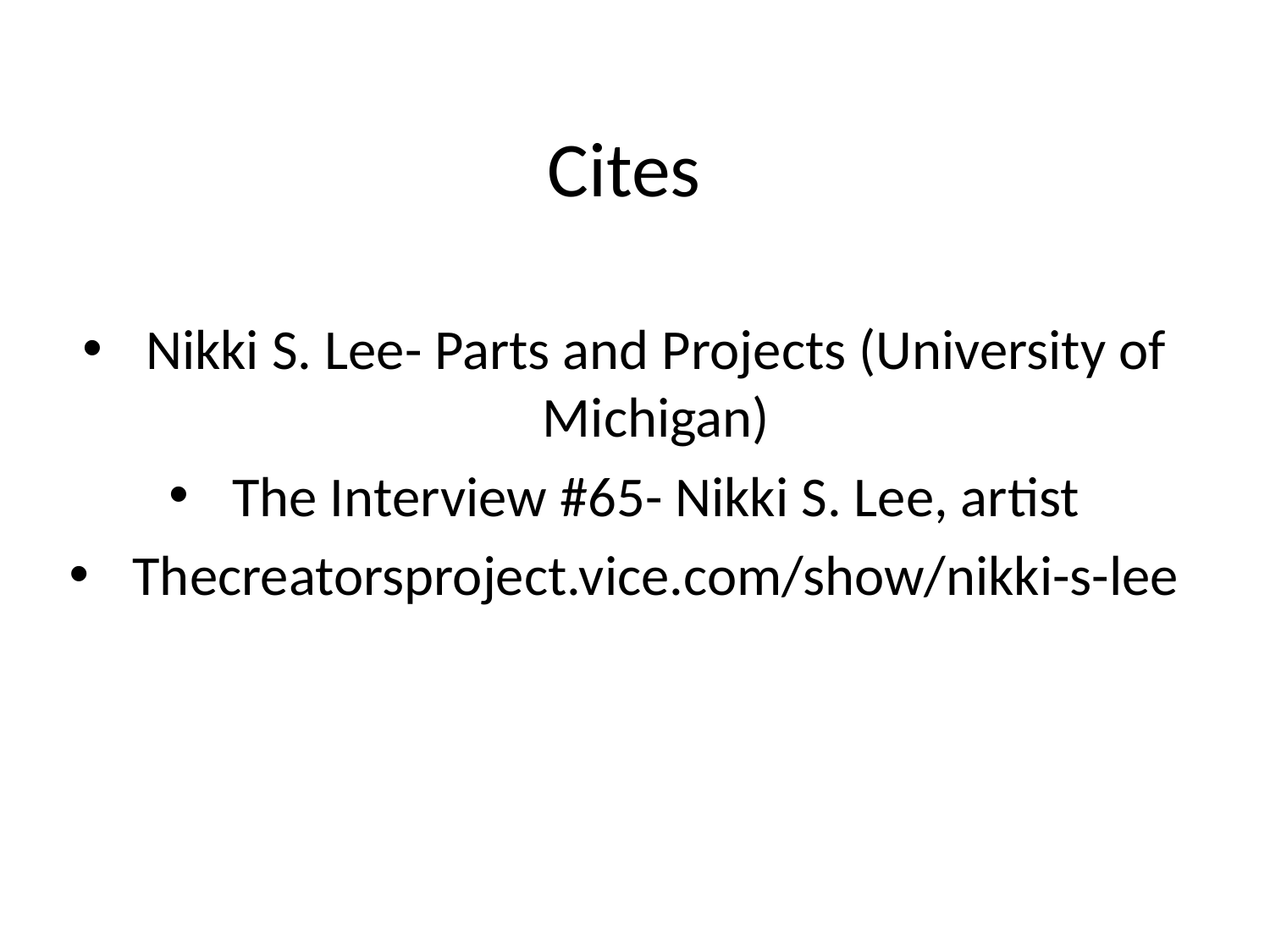

# Cites
Nikki S. Lee- Parts and Projects (University of Michigan)
The Interview #65- Nikki S. Lee, artist
Thecreatorsproject.vice.com/show/nikki-s-lee